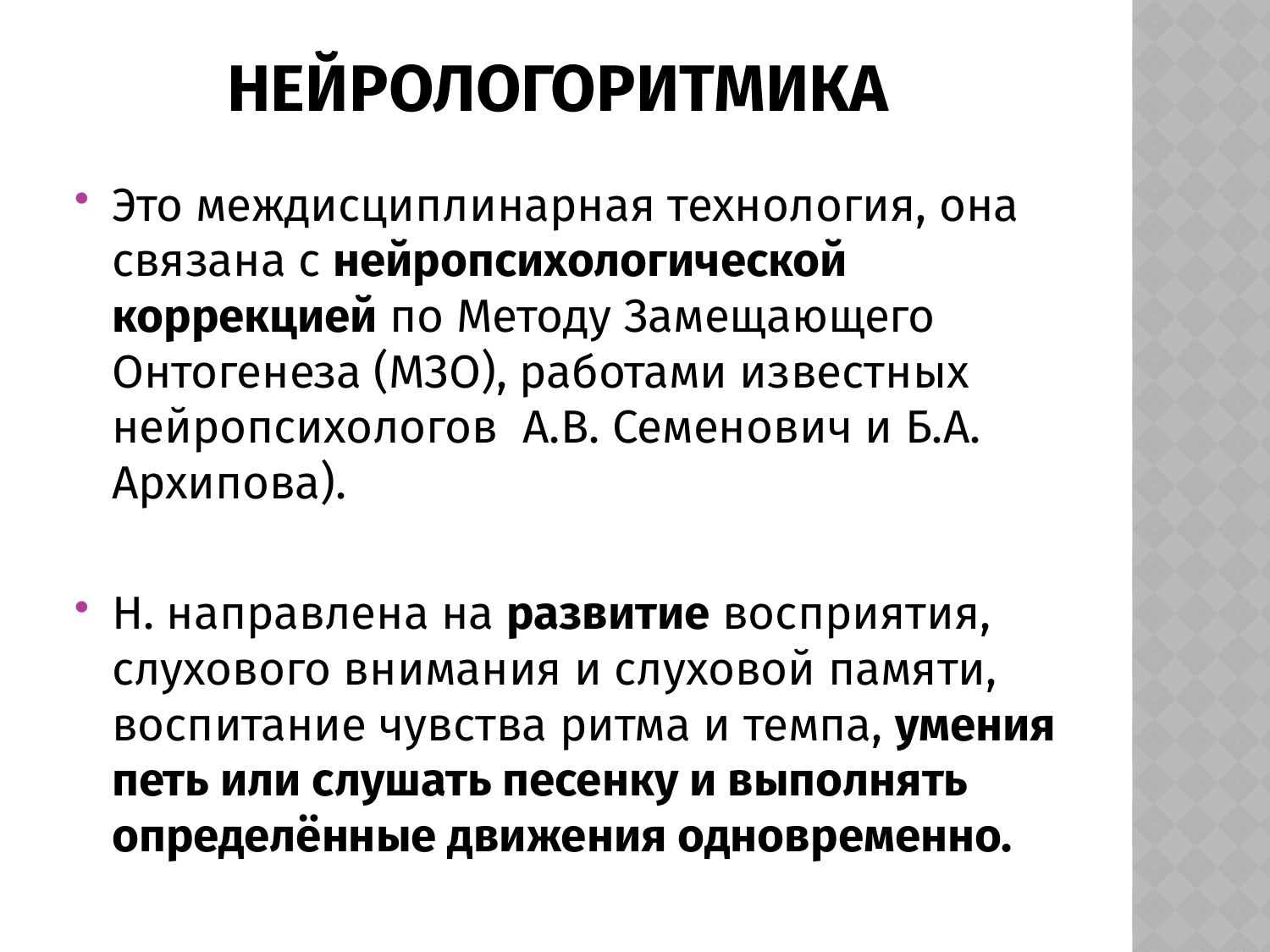

# Нейрологоритмика
Это междисциплинарная технология, она связана с нейропсихологической коррекцией по Методу Замещающего Онтогенеза (МЗО), работами известных нейропсихологов  А.В. Семенович и Б.А. Архипова).

Н. направлена на развитие восприятия, слухового внимания и слуховой памяти, воспитание чувства ритма и темпа, умения петь или слушать песенку и выполнять определённые движения одновременно.